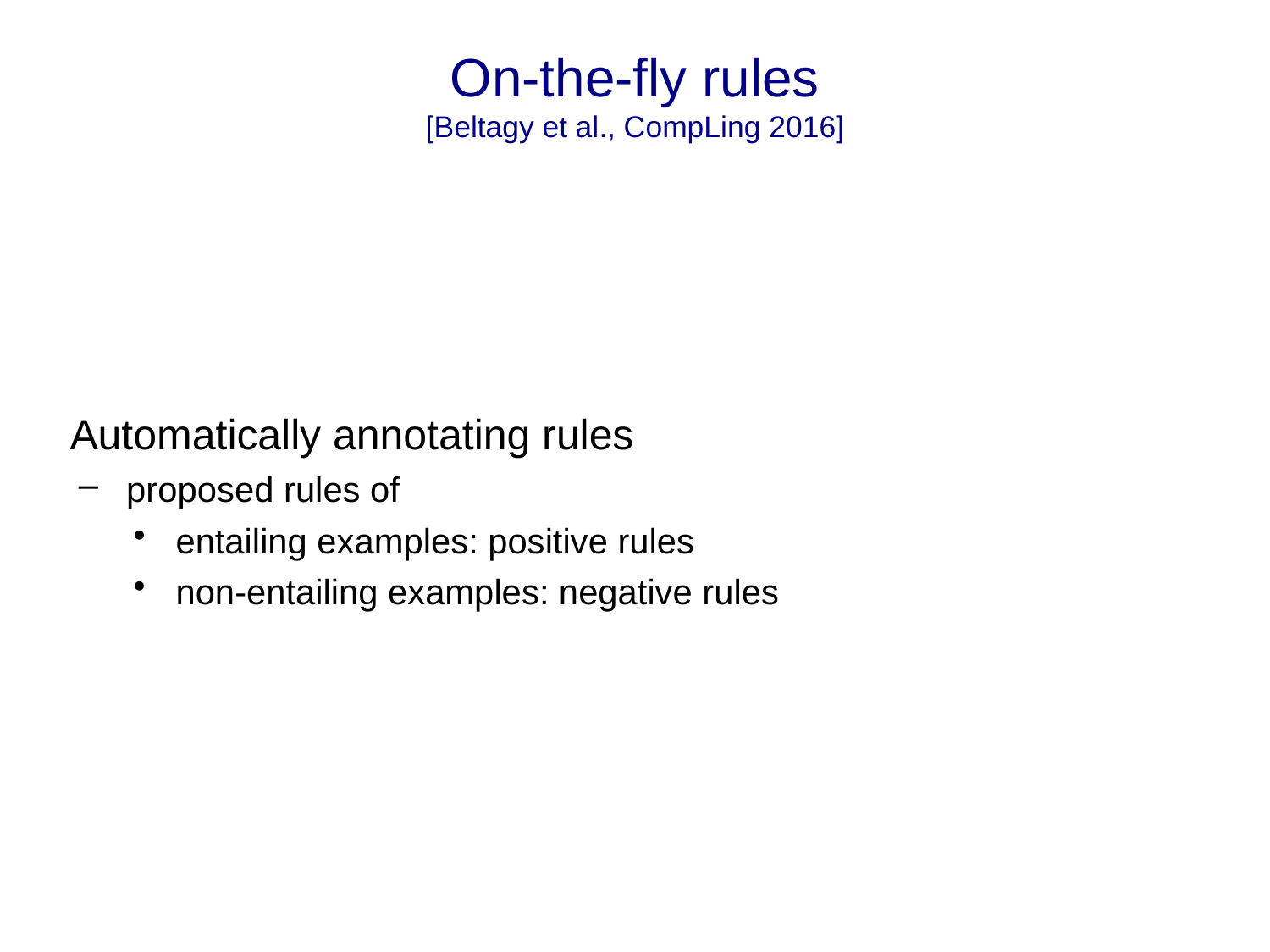

# On-the-fly rules
[Beltagy et al., CompLing 2016]
Automatically annotating rules
proposed rules of
entailing examples: positive rules
non-entailing examples: negative rules
39